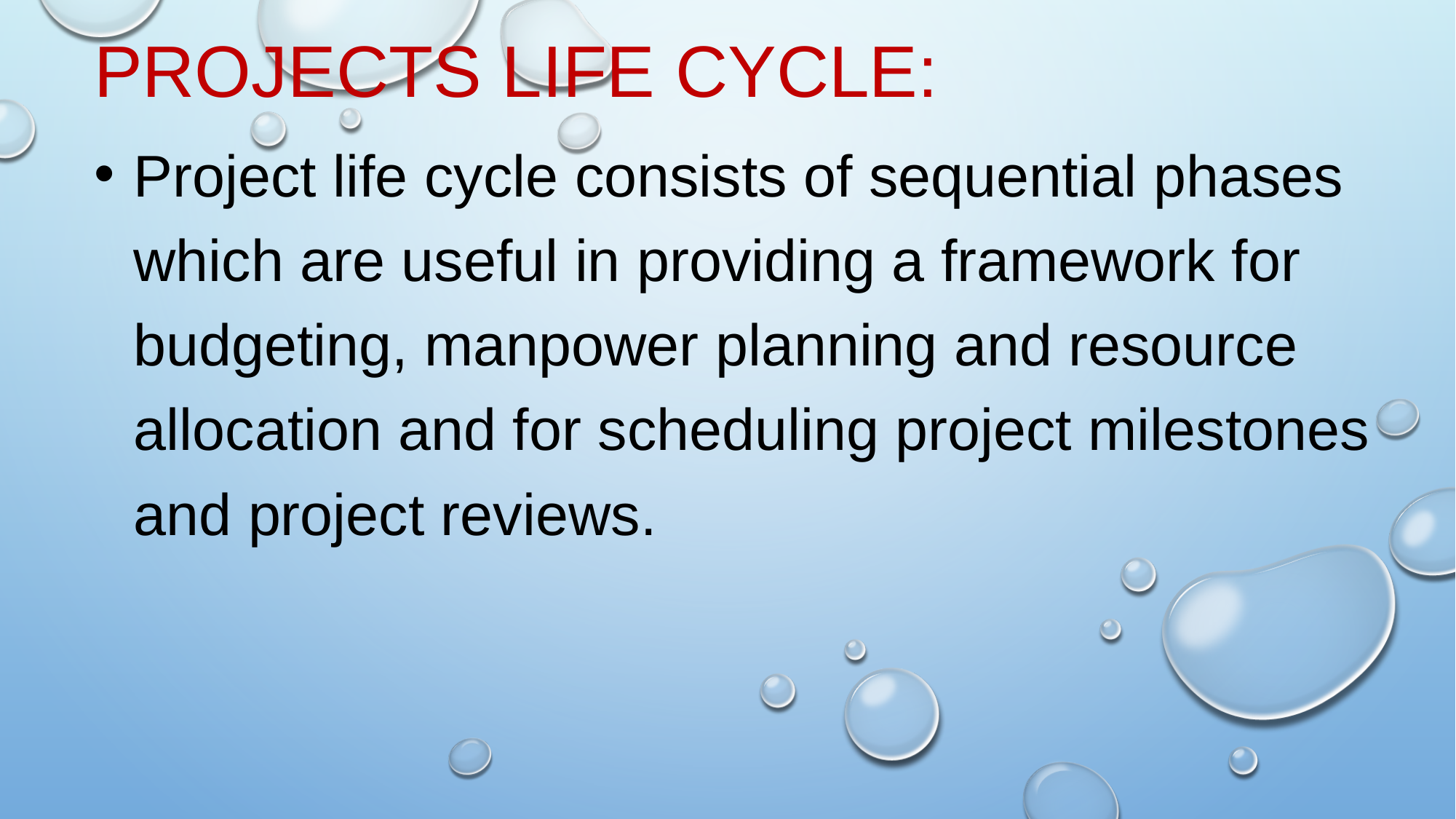

# PROJECTS life cycle:
Project life cycle consists of sequential phases which are useful in providing a framework for budgeting, manpower planning and resource allocation and for scheduling project milestones and project reviews.